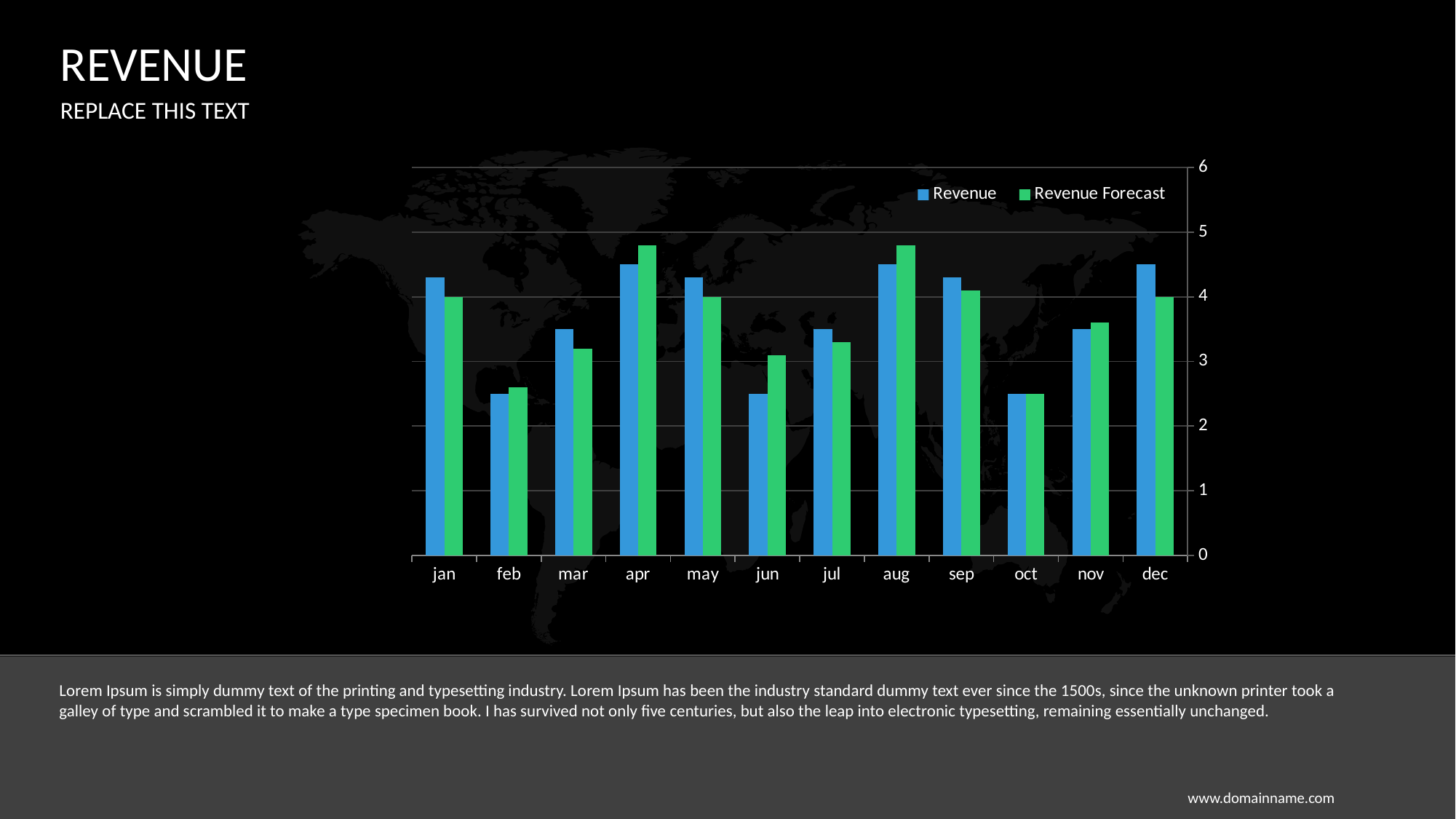

REVENUE
REPLACE THIS TEXT

### Chart

| Category | Revenue | Revenue Forecast |
|---|---|---|
| jan | 4.3 | 4.0 |
| feb | 2.5 | 2.6 |
| mar | 3.5 | 3.2 |
| apr | 4.5 | 4.8 |
| may | 4.3 | 4.0 |
| jun | 2.5 | 3.1 |
| jul | 3.5 | 3.3 |
| aug | 4.5 | 4.8 |
| sep | 4.3 | 4.1 |
| oct | 2.5 | 2.5 |
| nov | 3.5 | 3.6 |
| dec | 4.5 | 4.0 |
Lorem Ipsum is simply dummy text of the printing and typesetting industry. Lorem Ipsum has been the industry standard dummy text ever since the 1500s, since the unknown printer took a galley of type and scrambled it to make a type specimen book. I has survived not only five centuries, but also the leap into electronic typesetting, remaining essentially unchanged.
www.domainname.com
Logo Company
4